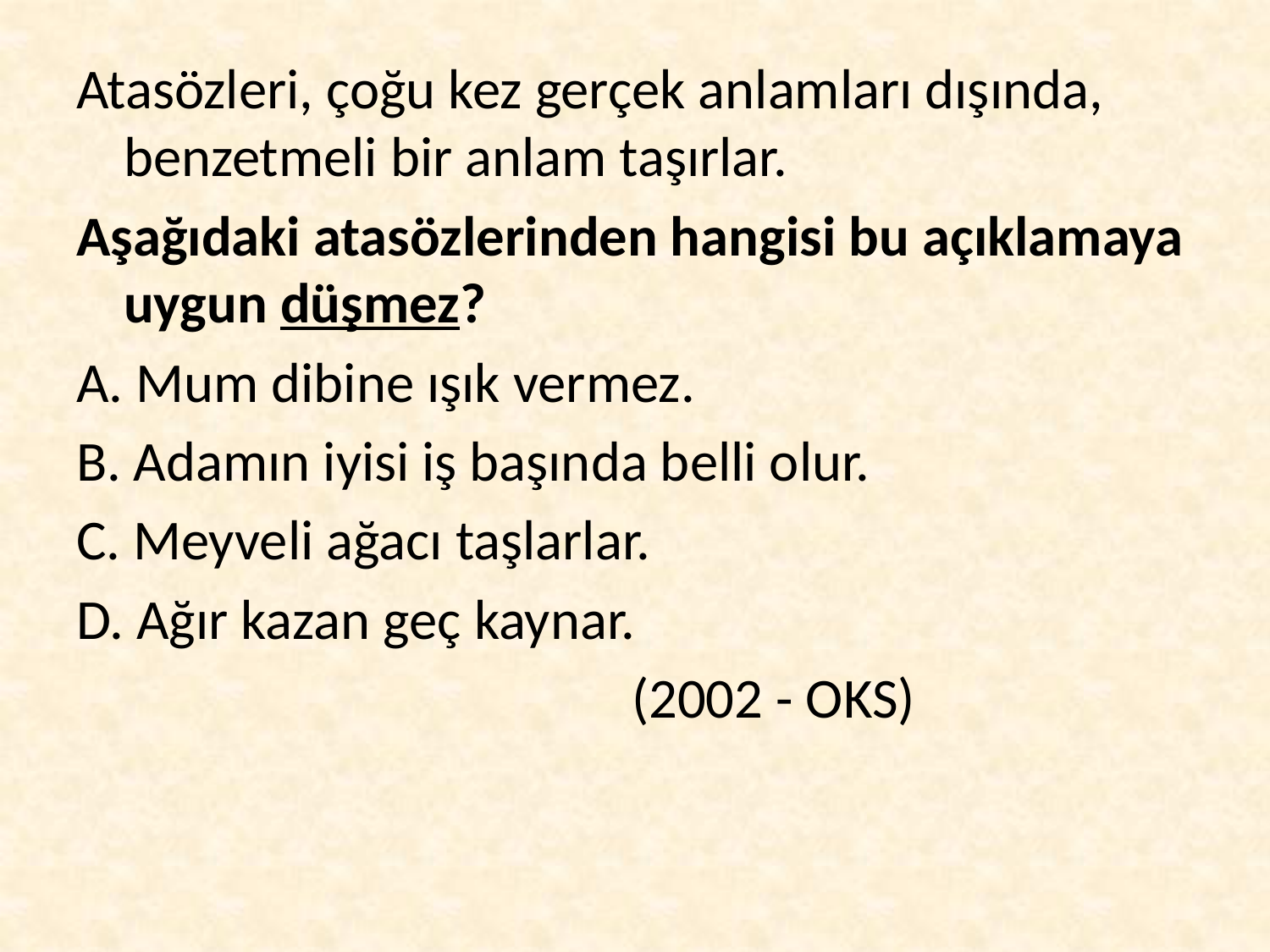

Atasözleri, çoğu kez gerçek anlamları dışında, benzetmeli bir anlam taşırlar.
Aşağıdaki atasözlerinden hangisi bu açıklamaya uygun düşmez?
A. Mum dibine ışık vermez.
B. Adamın iyisi iş başında belli olur.
C. Meyveli ağacı taşlarlar.
D. Ağır kazan geç kaynar.
					(2002 - OKS)